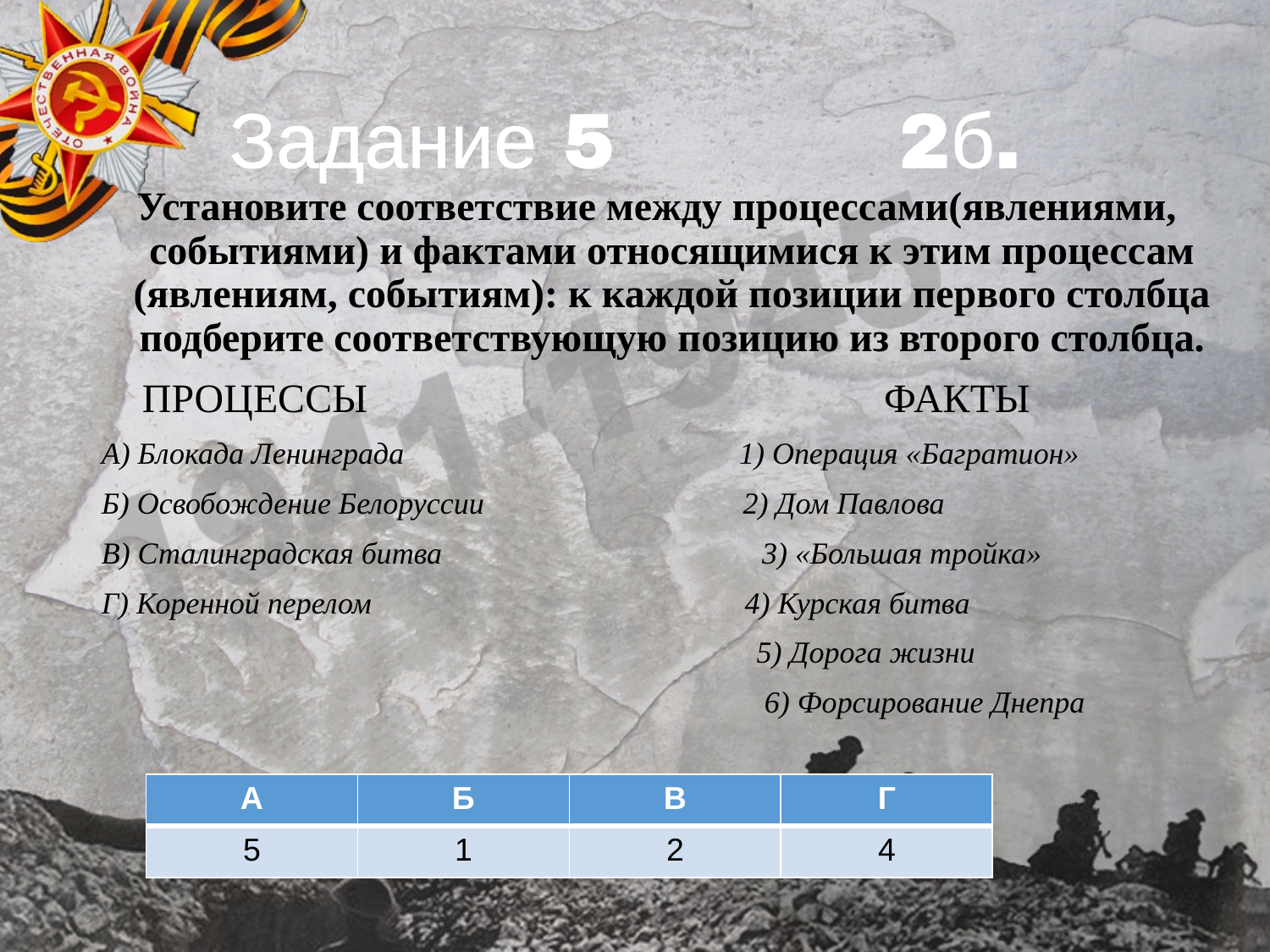

# Задание 5           2б.
Установите соответствие между процессами(явлениями, событиями) и фактами относящимися к этим процессам (явлениям, событиям): к каждой позиции первого столбца подберите соответствующую позицию из второго столбца.
    ПРОЦЕССЫ                                                   ФАКТЫ
А) Блокада Ленинграда                                            1) Операция «Багратион»
Б) Освобождение Белоруссии                                  2) Дом Павлова
В) Сталинградская битва                                          3) «Большая тройка»
Г) Коренной перелом                                                 4) Курская битва
                                                                                      5) Дорога жизни
                                                                                       6) Форсирование Днепра
| А | Б | В | Г |
| --- | --- | --- | --- |
| 5 | 1 | 2 | 4 |